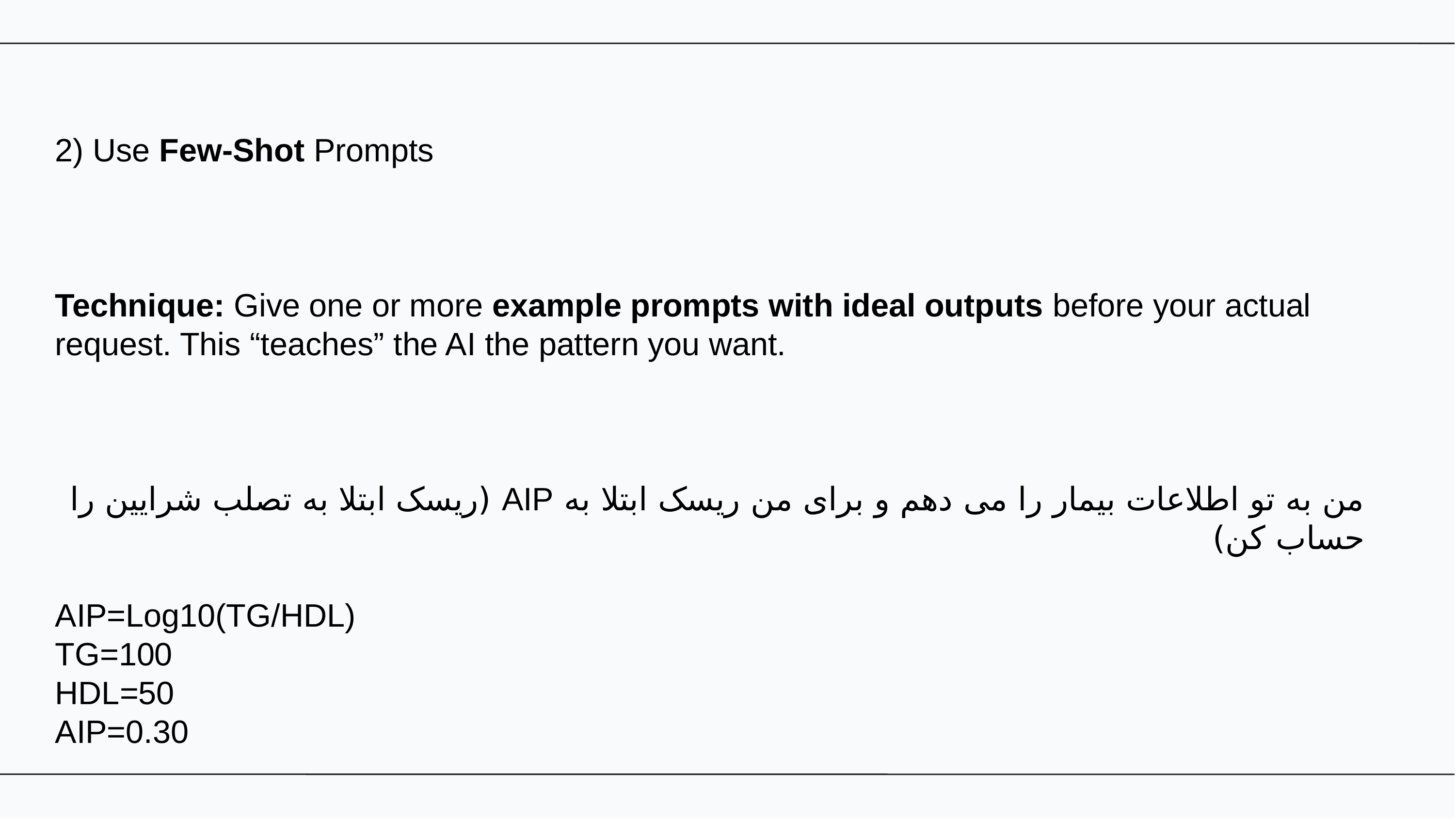

2) Use Few-Shot Prompts

Technique: Give one or more example prompts with ideal outputs before your actual request. This “teaches” the AI the pattern you want.

من به تو اطلاعات بیمار را می دهم و برای من ریسک ابتلا به AIP (ریسک ابتلا به تصلب شرایین را حساب کن)

AIP=Log10(TG/HDL)
TG=100
HDL=50
AIP=0.30